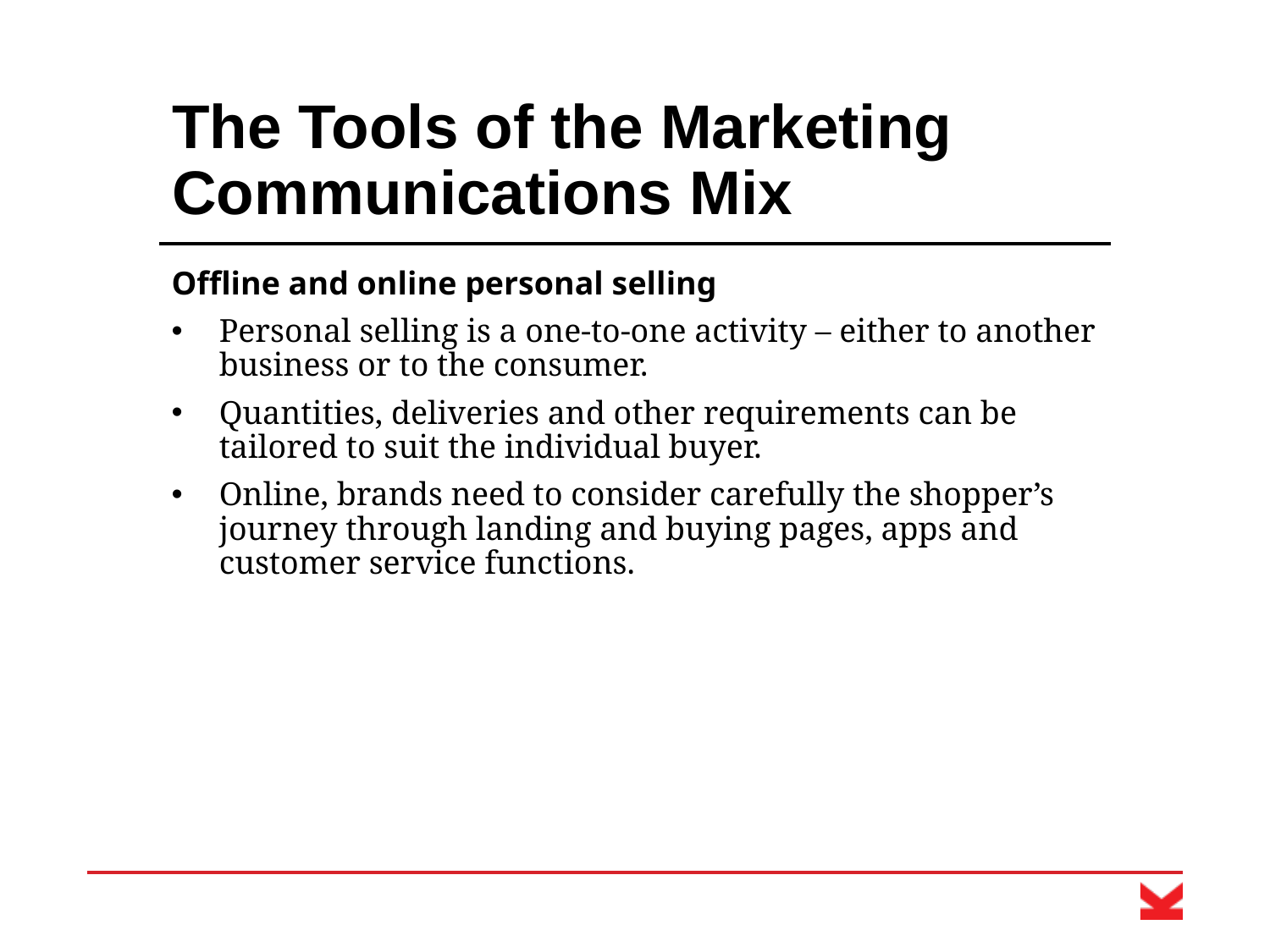

# The Tools of the Marketing Communications Mix
Offline and online personal selling
Personal selling is a one-to-one activity – either to another business or to the consumer.
Quantities, deliveries and other requirements can be tailored to suit the individual buyer.
Online, brands need to consider carefully the shopper’s journey through landing and buying pages, apps and customer service functions.